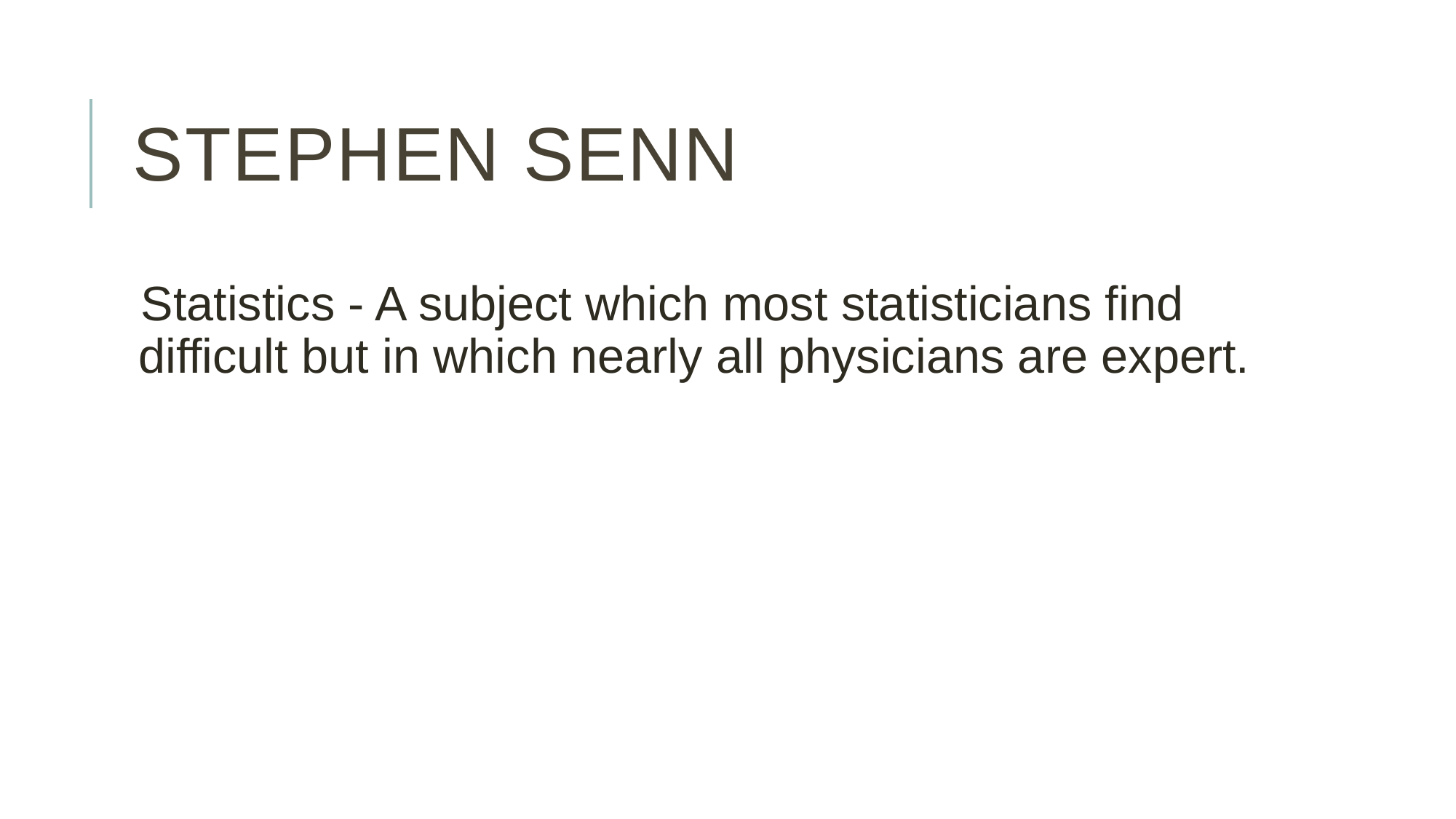

# Stephen Senn
Statistics - A subject which most statisticians find difficult but in which nearly all physicians are expert.